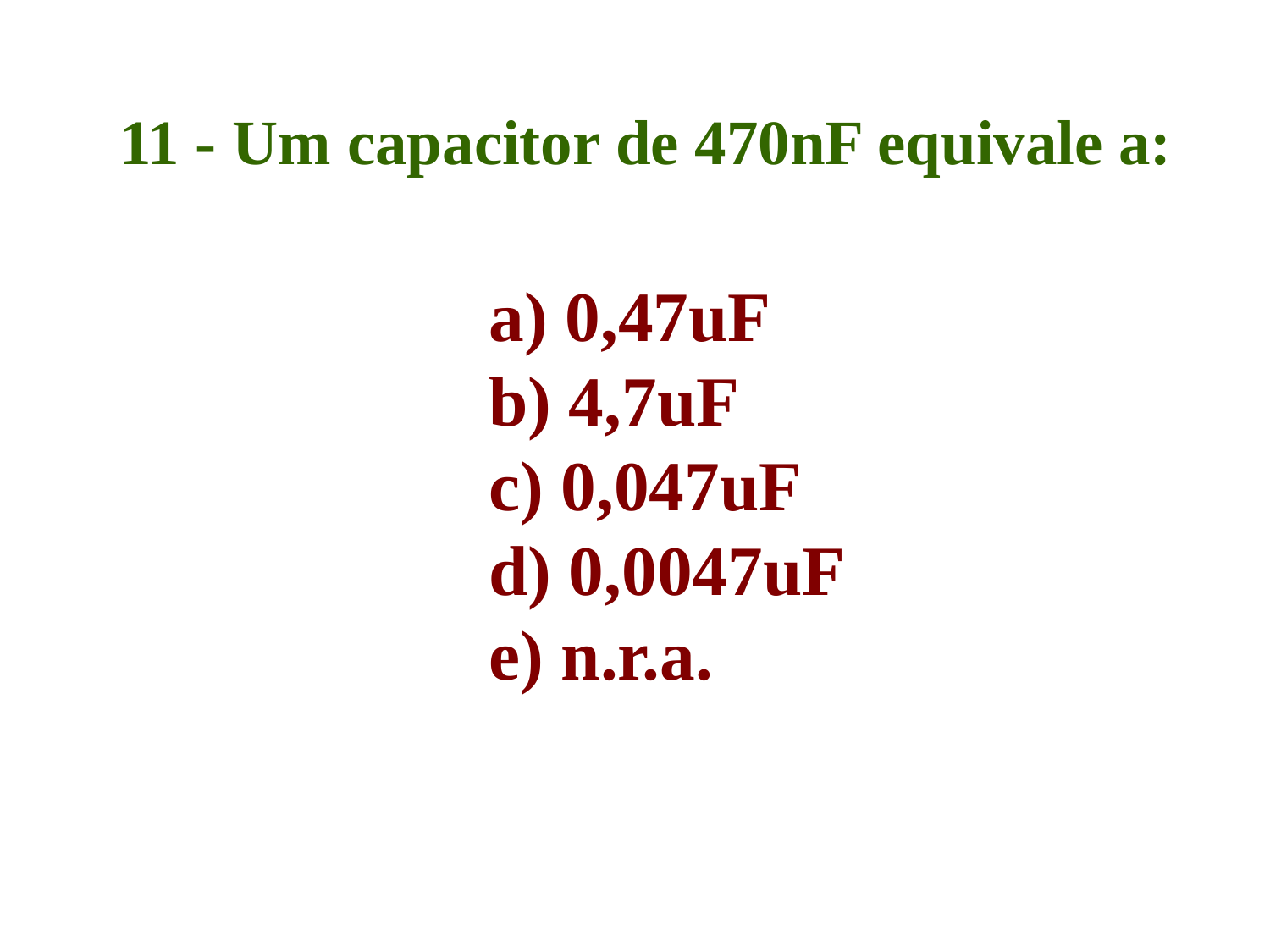

11 - Um capacitor de 470nF equivale a:
a) 0,47uF
b) 4,7uF
c) 0,047uF
d) 0,0047uF
e) n.r.a.